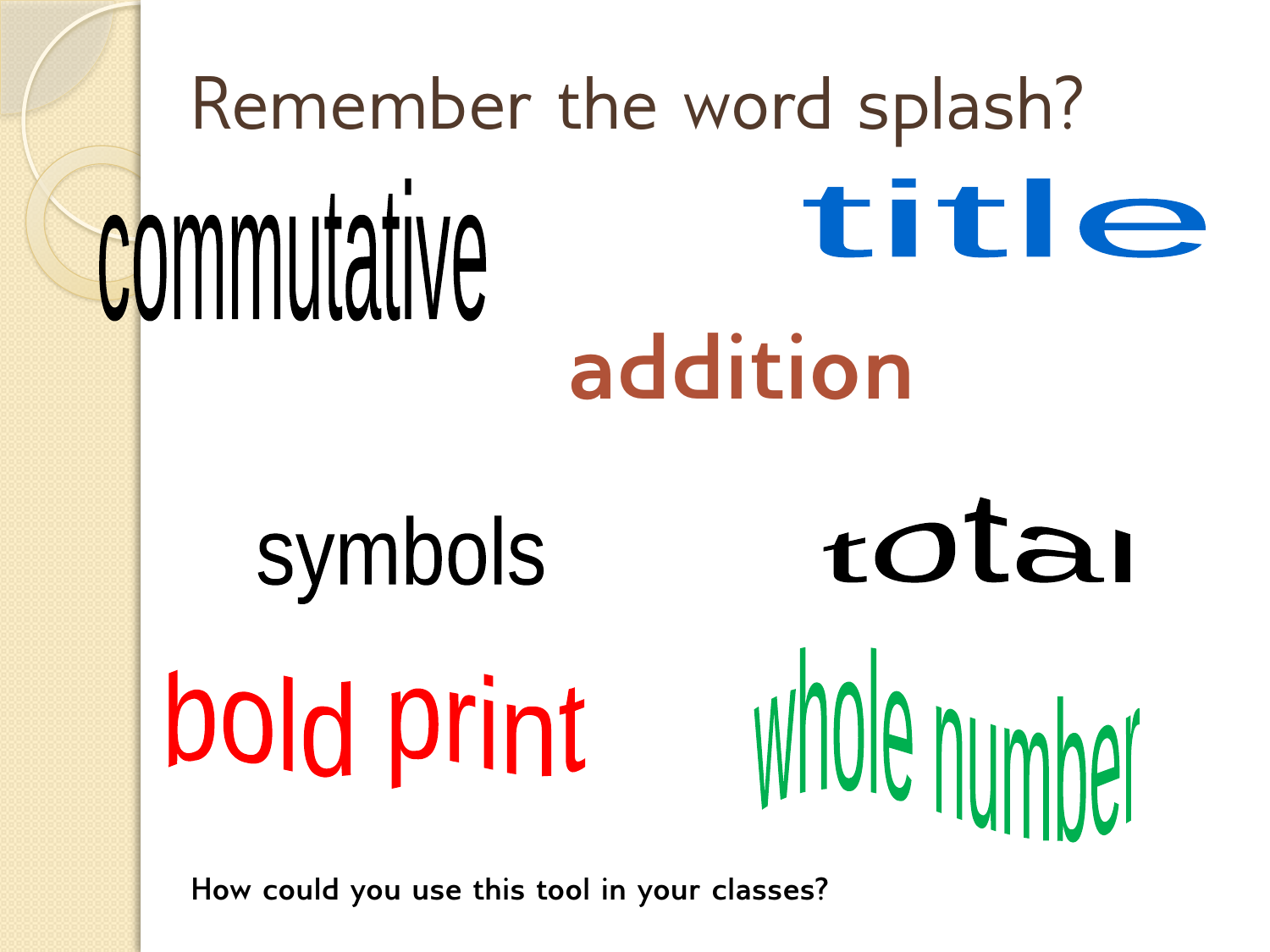

# Remember the word splash?
commutative
title
addition
total
symbols
whole number
bold print
How could you use this tool in your classes?